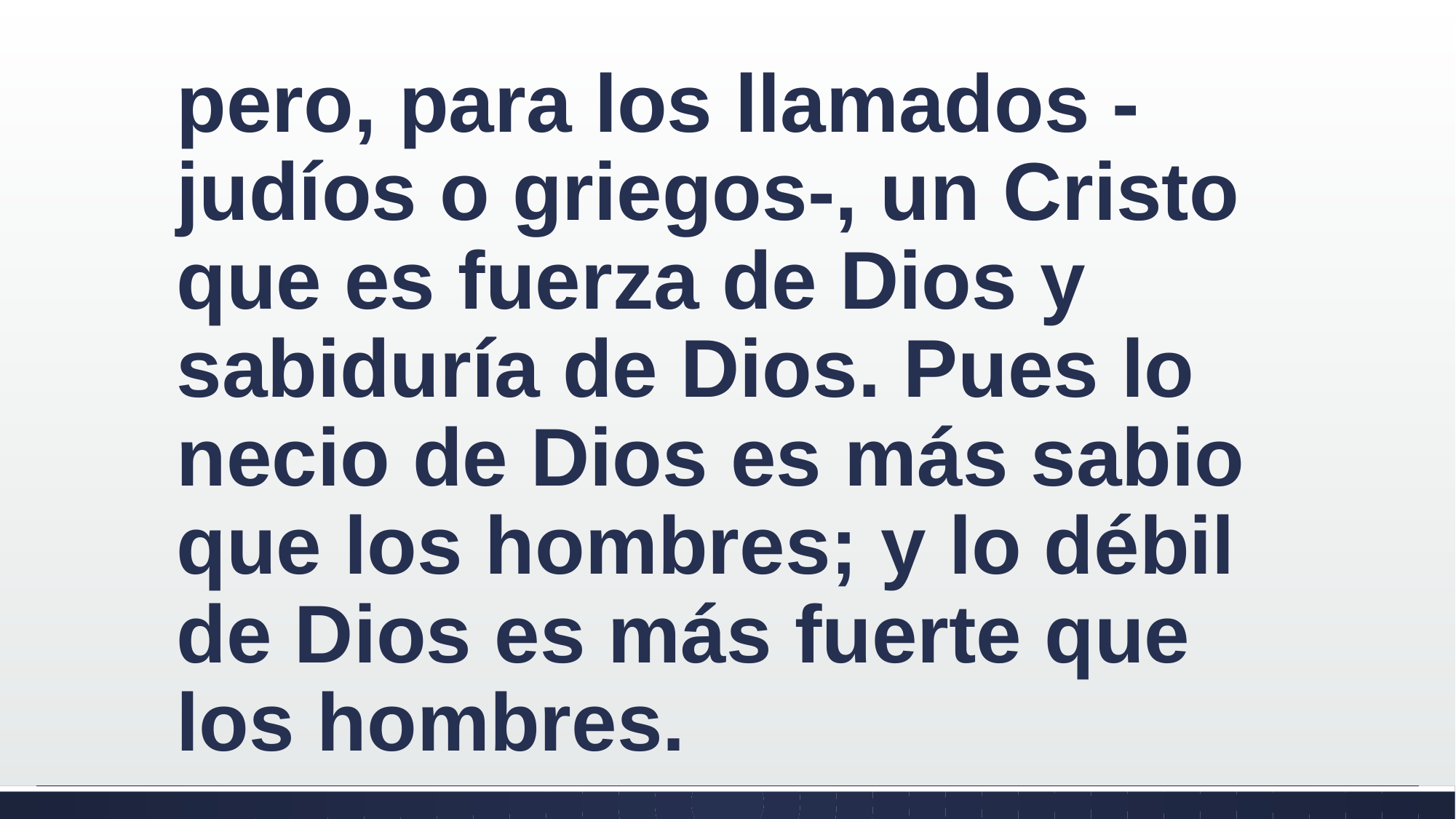

#
pero, para los llamados -judíos o griegos-, un Cristo que es fuerza de Dios y sabiduría de Dios. Pues lo necio de Dios es más sabio que los hombres; y lo débil de Dios es más fuerte que los hombres.